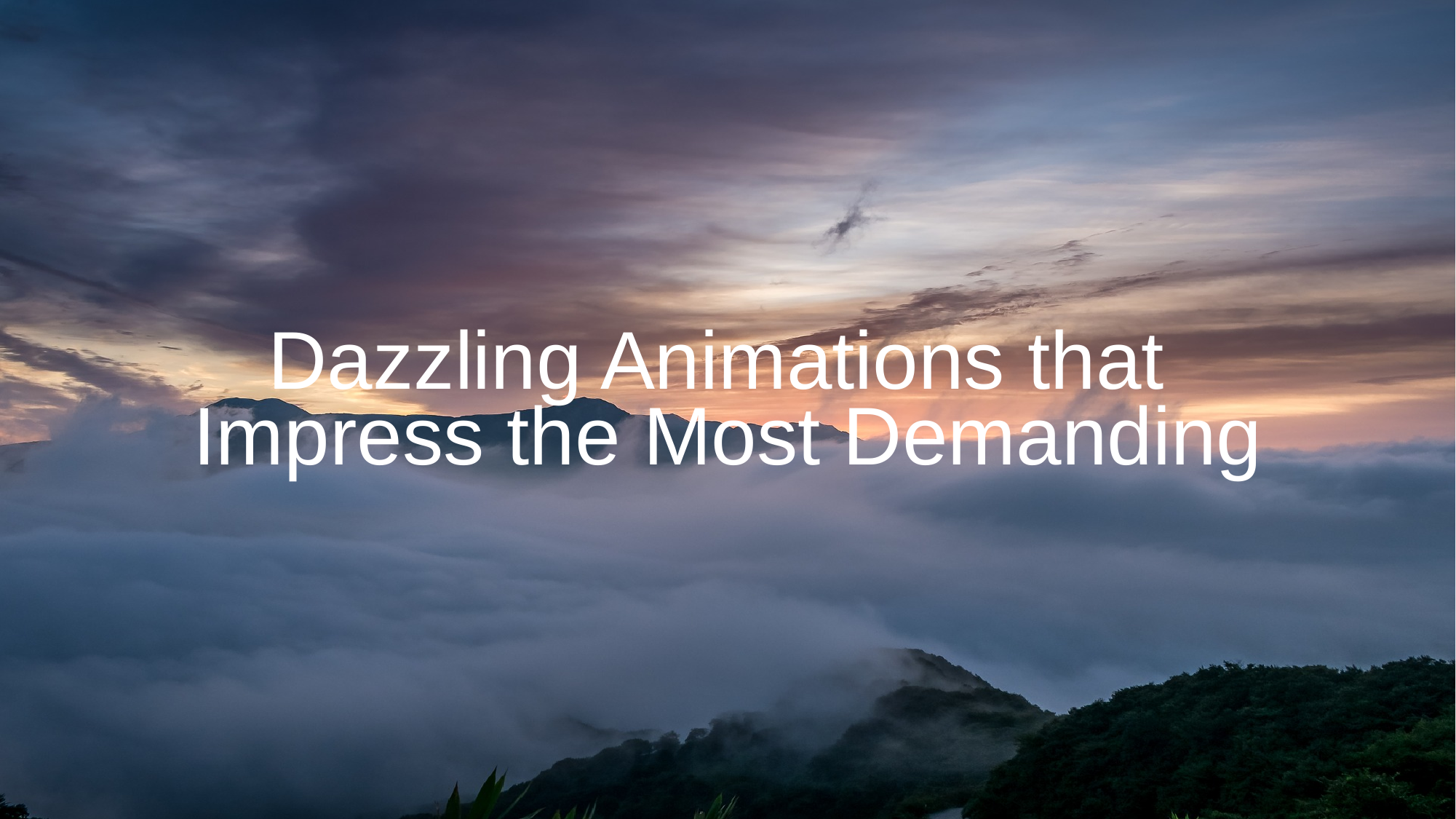

Dazzling Animations that
Impress the Most Demanding